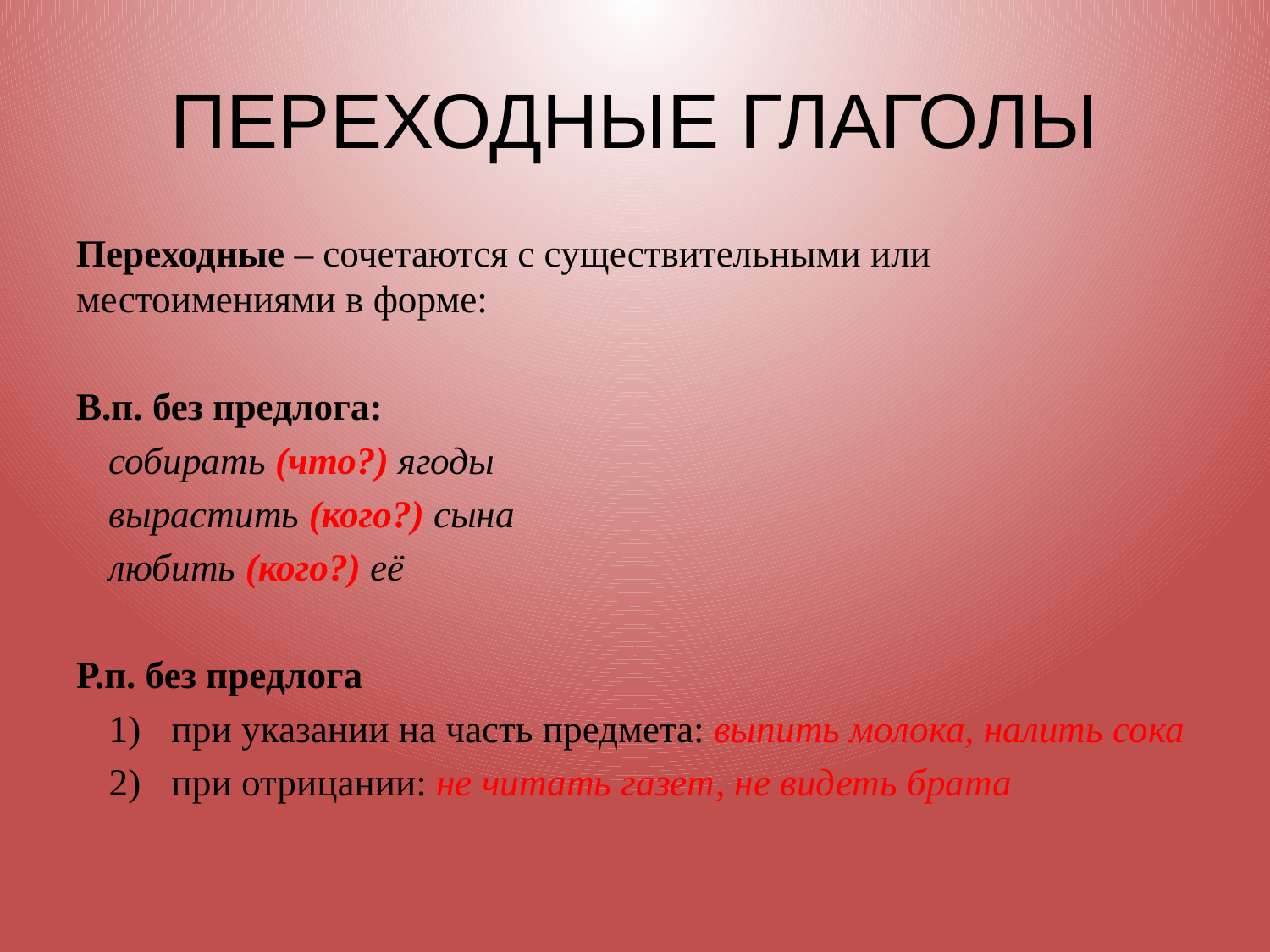

# ПЕРЕХОДНЫЕ ГЛАГОЛЫ
Переходные – сочетаются с существительными или местоимениями в форме:

В.п. без предлога:
собирать (что?) ягоды
вырастить (кого?) сына
любить (кого?) её

Р.п. без предлога
при указании на часть предмета: выпить молока, налить сока
при отрицании: не читать газет, не видеть брата